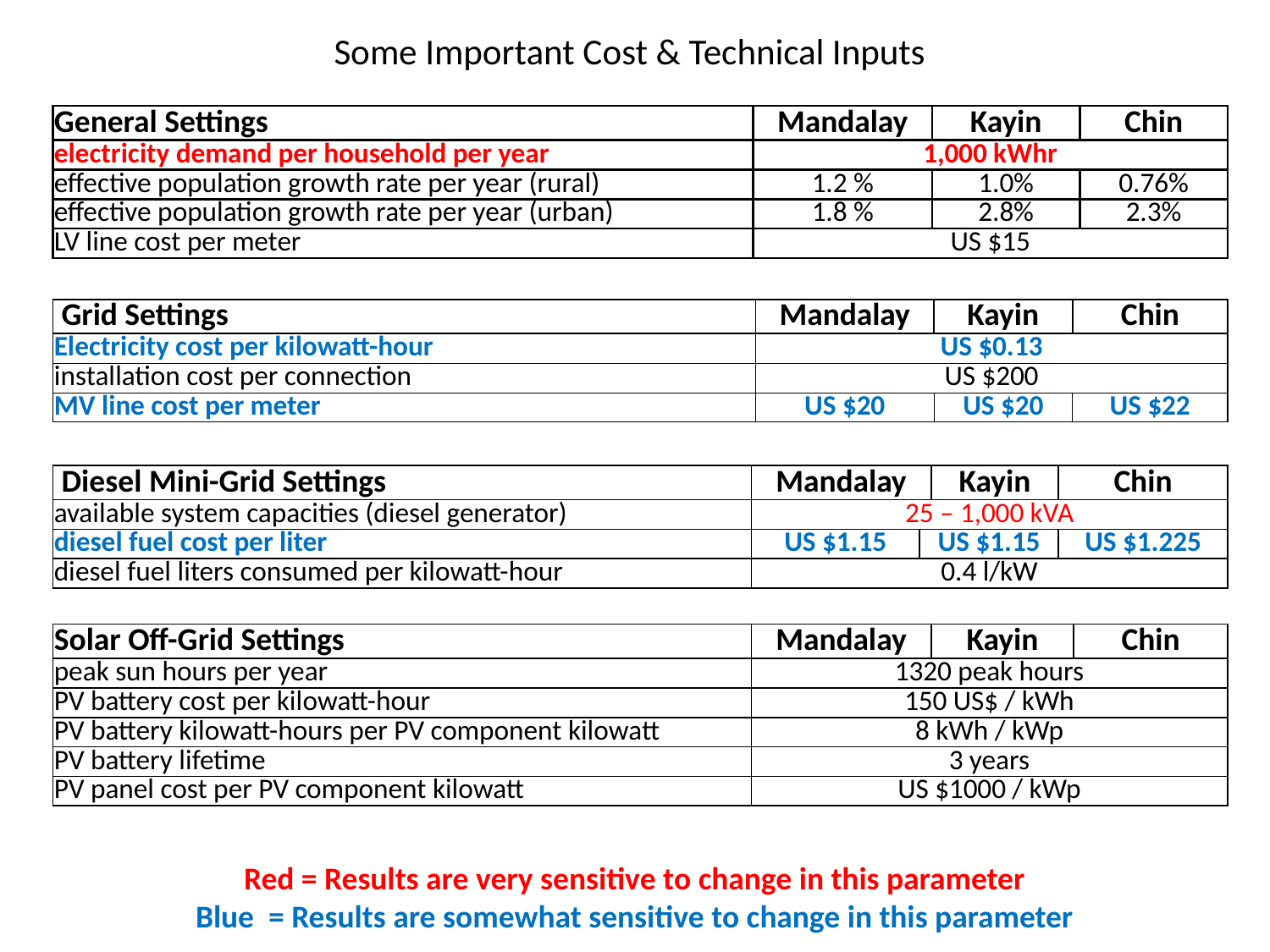

# Some Important Cost & Technical Inputs
| General Settings | Mandalay | Kayin | Chin |
| --- | --- | --- | --- |
| electricity demand per household per year | 1,000 kWhr |  |  |
| effective population growth rate per year (rural) | 1.2 % | 1.0% | 0.76% |
| effective population growth rate per year (urban) | 1.8 % | 2.8% | 2.3% |
| LV line cost per meter | US $15 |  |  |
| Grid Settings | Mandalay | Kayin | Chin |
| --- | --- | --- | --- |
| Electricity cost per kilowatt-hour | US $0.13 |  |  |
| installation cost per connection | US $200 |  |  |
| MV line cost per meter | US $20 | US $20 | US $22 |
| Diesel Mini-Grid Settings | Mandalay |  | Kayin | Chin |
| --- | --- | --- | --- | --- |
| available system capacities (diesel generator) | 25 – 1,000 kVA |  |  |  |
| diesel fuel cost per liter | US $1.15 | US $1.15 |  | US $1.225 |
| diesel fuel liters consumed per kilowatt-hour | 0.4 l/kW |  |  |  |
| Solar Off-Grid Settings | Mandalay | Kayin | Chin |
| --- | --- | --- | --- |
| peak sun hours per year | 1320 peak hours |  |  |
| PV battery cost per kilowatt-hour | 150 US$ / kWh |  |  |
| PV battery kilowatt-hours per PV component kilowatt | 8 kWh / kWp |  |  |
| PV battery lifetime | 3 years |  |  |
| PV panel cost per PV component kilowatt | US $1000 / kWp |  |  |
Red = Results are very sensitive to change in this parameter
Blue  = Results are somewhat sensitive to change in this parameter